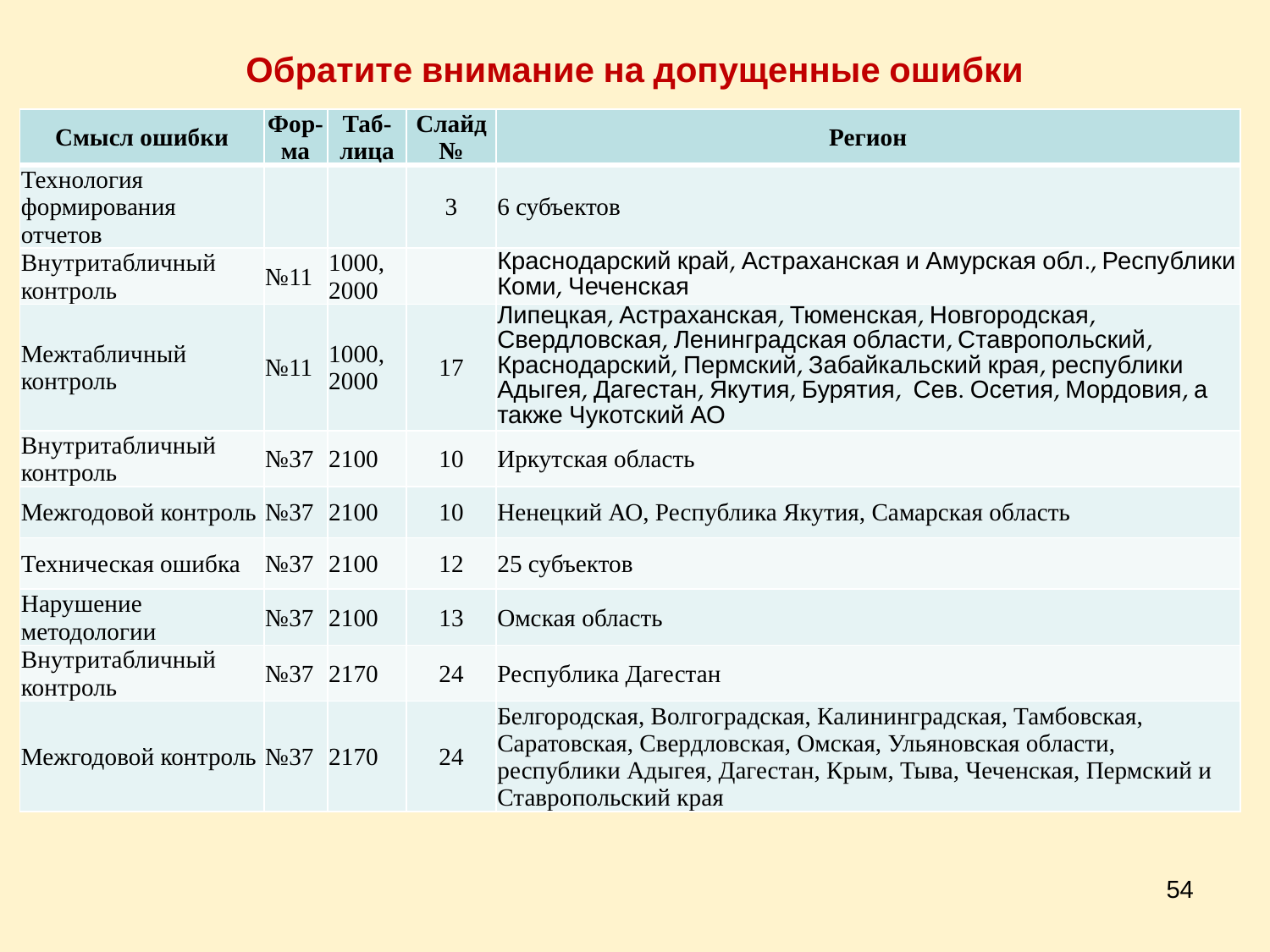

# Обратите внимание на допущенные ошибки
| Смысл ошибки | Фор-ма | Таб-лица | Слайд № | Регион |
| --- | --- | --- | --- | --- |
| Технология формирования отчетов |  |  | 3 | 6 субъектов |
| Внутритабличный контроль | №11 | 1000, 2000 |  | Краснодарский край, Астраханская и Амурская обл., Республики Коми, Чеченская |
| Межтабличный контроль | №11 | 1000, 2000 | 17 | Липецкая, Астраханская, Тюменская, Новгородская, Свердловская, Ленинградская области, Ставропольский, Краснодарский, Пермский, Забайкальский края, республики Адыгея, Дагестан, Якутия, Бурятия, Сев. Осетия, Мордовия, а также Чукотский АО |
| Внутритабличный контроль | №37 | 2100 | 10 | Иркутская область |
| Межгодовой контроль | №37 | 2100 | 10 | Ненецкий АО, Республика Якутия, Самарская область |
| Техническая ошибка | №37 | 2100 | 12 | 25 субъектов |
| Нарушение методологии | №37 | 2100 | 13 | Омская область |
| Внутритабличный контроль | №37 | 2170 | 24 | Республика Дагестан |
| Межгодовой контроль | №37 | 2170 | 24 | Белгородская, Волгоградская, Калининградская, Тамбовская, Саратовская, Свердловская, Омская, Ульяновская области, республики Адыгея, Дагестан, Крым, Тыва, Чеченская, Пермский и Ставропольский края |

54